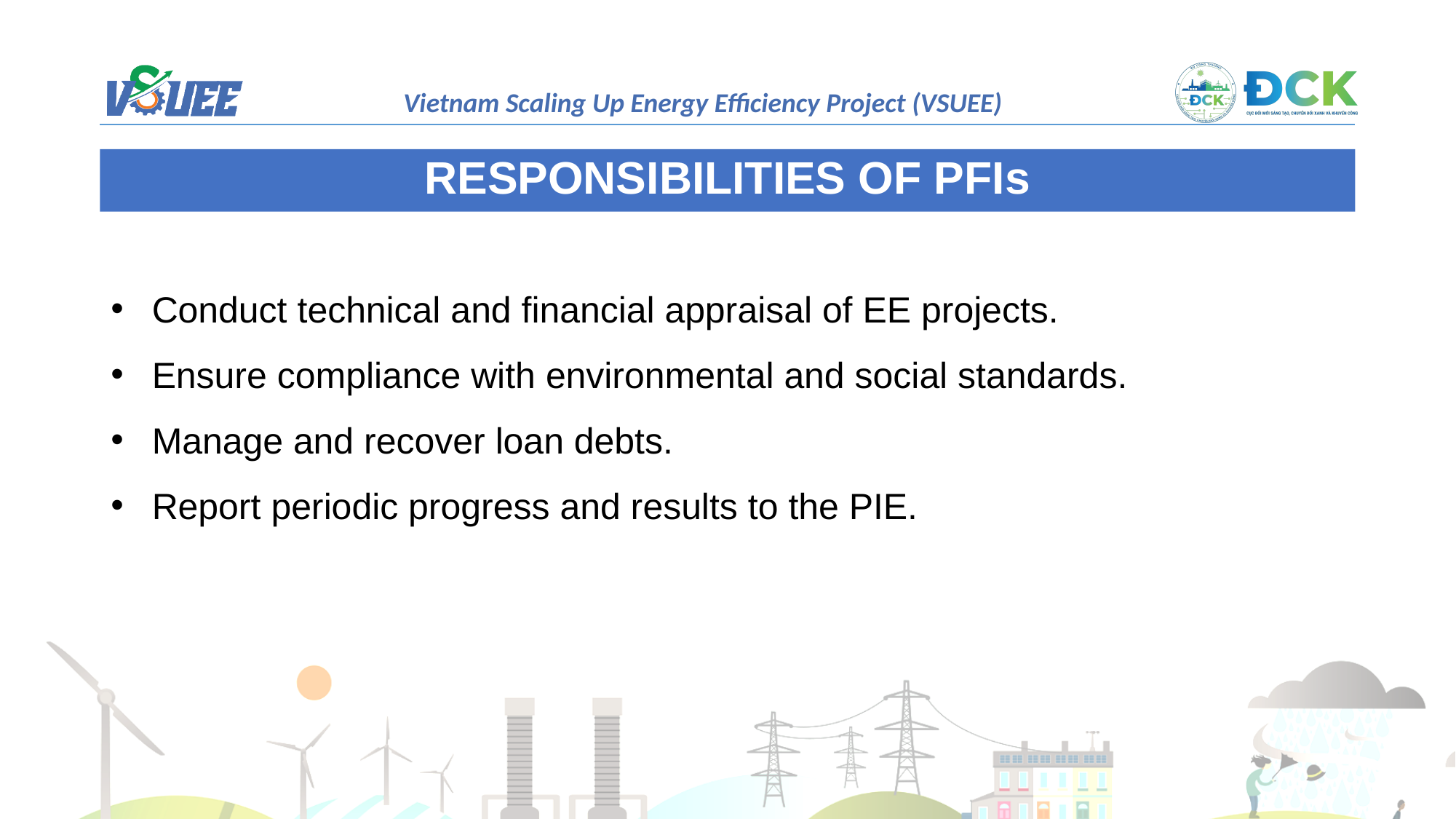

RESPONSIBILITIES OF PFIs
Conduct technical and financial appraisal of EE projects.
Ensure compliance with environmental and social standards.
Manage and recover loan debts.
Report periodic progress and results to the PIE.